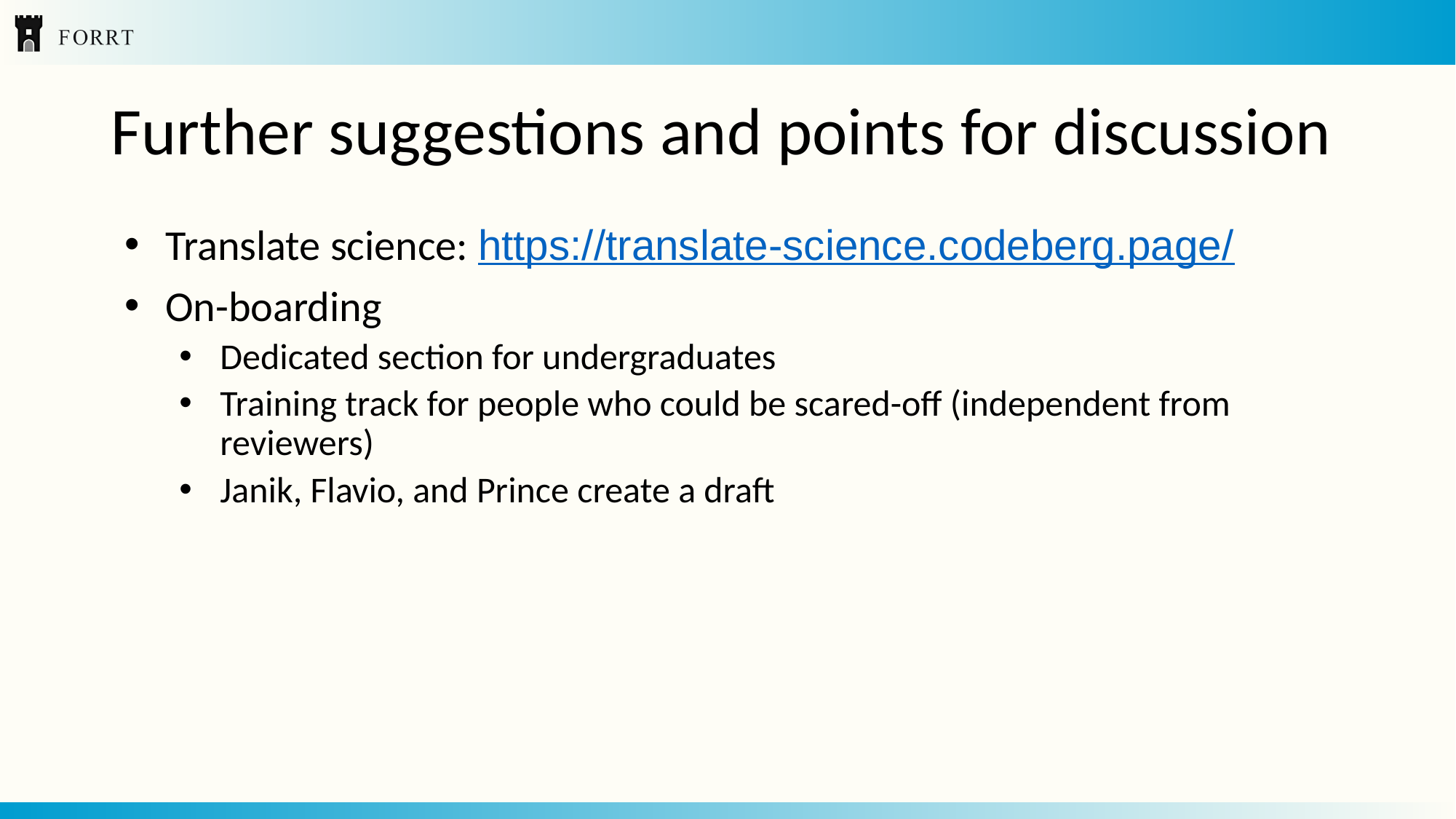

# Further suggestions and points for discussion
Translate science: https://translate-science.codeberg.page/
On-boarding
Dedicated section for undergraduates
Training track for people who could be scared-off (independent from reviewers)
Janik, Flavio, and Prince create a draft